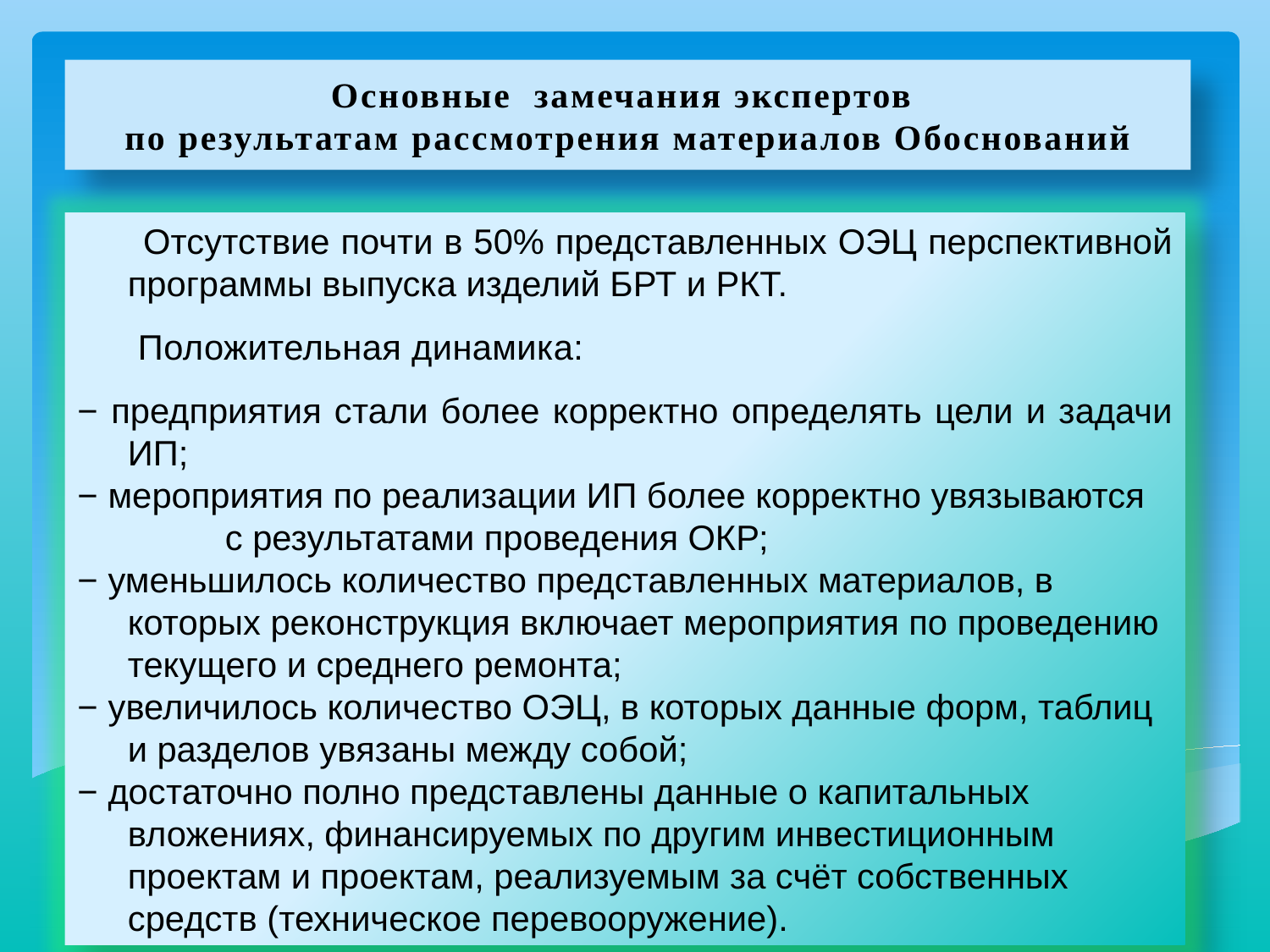

Основные  замечания экспертов
по результатам рассмотрения материалов Обоснований
      Отсутствие почти в 50% представленных ОЭЦ перспективной программы выпуска изделий БРТ и РКТ.
      Положительная динамика:
− предприятия стали более корректно определять цели и задачи ИП;
− мероприятия по реализации ИП более корректно увязываются             с результатами проведения ОКР;
− уменьшилось количество представленных материалов, в которых реконструкция включает мероприятия по проведению текущего и среднего ремонта;
− увеличилось количество ОЭЦ, в которых данные форм, таблиц и разделов увязаны между собой;
− достаточно полно представлены данные о капитальных вложениях, финансируемых по другим инвестиционным проектам и проектам, реализуемым за счёт собственных средств (техническое перевооружение).